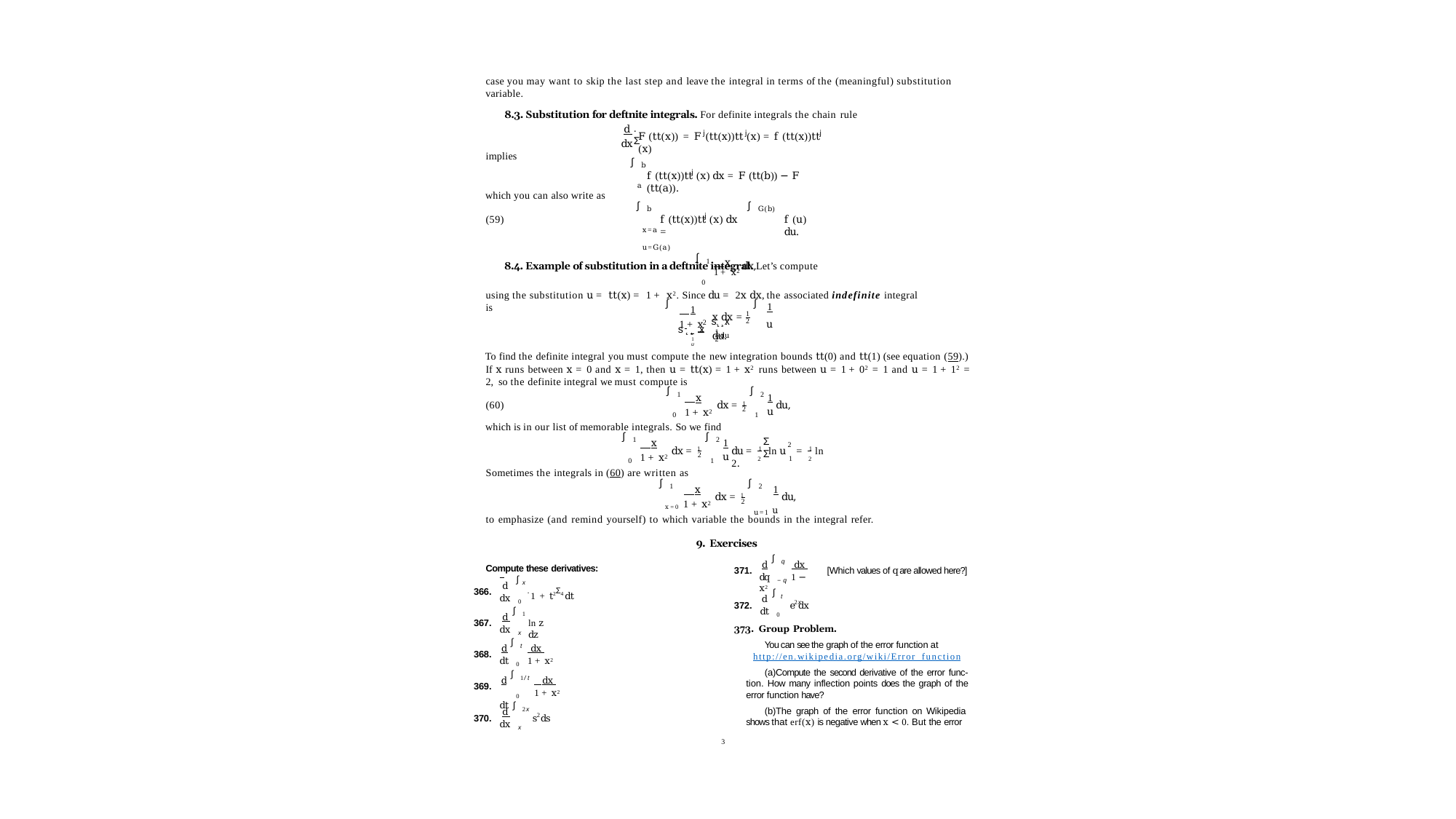

case you may want to skip the last step and leave the integral in terms of the (meaningful) substitution  variable.
8.3. Substitution for deftnite integrals. For definite integrals the chain rule
d  dx
.	Σ
j	j	j
F (tt(x)) = F (tt(x))tt (x) = f (tt(x))tt (x)
implies
∫
b
j
f (tt(x))tt (x) dx = F (tt(b)) − F (tt(a)).
a
which you can also write as
∫
∫
b
G(b)
j
(59)
f (tt(x))tt (x) dx =
f (u) du.
x=a	u=G(a)

8.4. Example of substitution in a deftnite integral. Let’s compute
∫
1
    x
1 + x2 dx,
0
using the substitution u = tt(x) = 1 + x2. Since du = 2x dx, the associated indefinite integral is
∫	∫
    1
1
x dx =	du.
1
2 s˛¸x
2
1 + x
u

s ˛¸ x

1
du

2
1

u
To find the definite integral you must compute the new integration bounds tt(0) and tt(1) (see equation (59).)  If x runs between x = 0 and x = 1, then u = tt(x) = 1 + x2 runs between u = 1 + 02 = 1 and u = 1 + 12 = 2,  so the definite integral we must compute is
∫	∫
1
u
1	2
    x
(60)	dx = 1
du,
2
1 + x2

0
1
which is in our list of memorable integrals. So we find
∫	∫
1
u
1	2
Σ	Σ
    x
2
dx = 1
du = 1  ln u	= 1 ln 2.
2
1 + x2
2	1	2

0
1
Sometimes the integrals in (60) are written as
∫
∫
1
2
    x
1
dx = 1
du,
2
x=0 1 + x2

u=1 u
to emphasize (and remind yourself) to which variable the bounds in the integral refer.

9. Exercises
∫
q
d	 dx
Compute these derivatives:
371.
[Which values of q are allowed here?]
dq	1 − x2

∫
−q
x
d
366.
.1 + t2Σ4 dt
    	2
∫
dx
t
d
0
2x
372.
e dx
∫
dt
d  dx
1
0
367.
ln z dz
Group Problem.
You can see the graph of the error function at
http://en.wikipedia.org/wiki/Error_function
Compute the second derivative of the error func-  tion. How many inflection points does the graph of the  error function have?
The graph of the error function on Wikipedia  shows that erf(x) is negative when x < 0. But the error
x
∫
t
d	 dx
368.
dt	1 + x2
0
∫
d  dt
   dx
1 + x2
1/t
369.
0
∫
d  dx
2x
2
370.
s ds
x
3